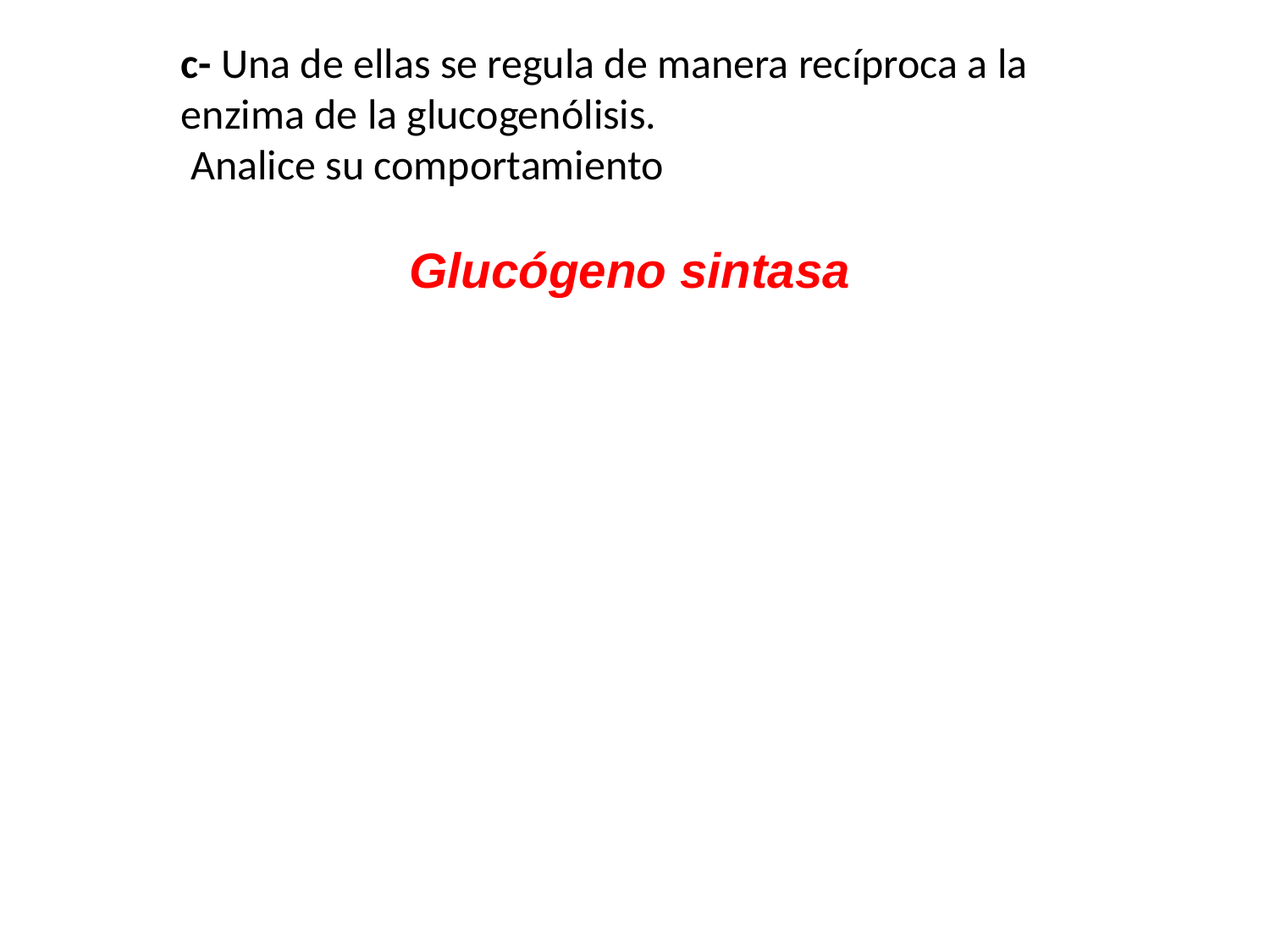

c- Una de ellas se regula de manera recíproca a la enzima de la glucogenólisis.
 Analice su comportamiento

Glucógeno sintasa